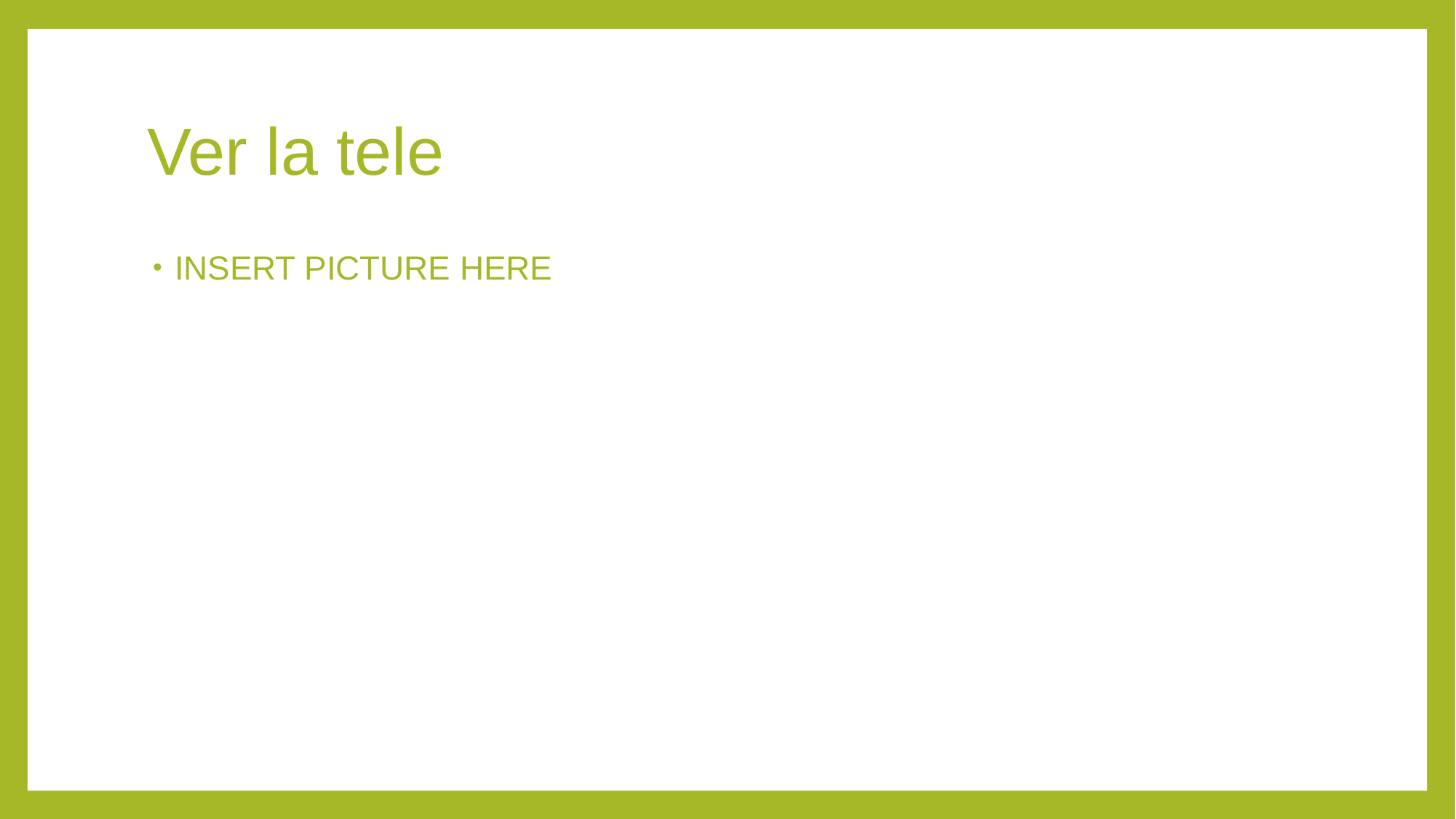

# Ver la tele
INSERT PICTURE HERE